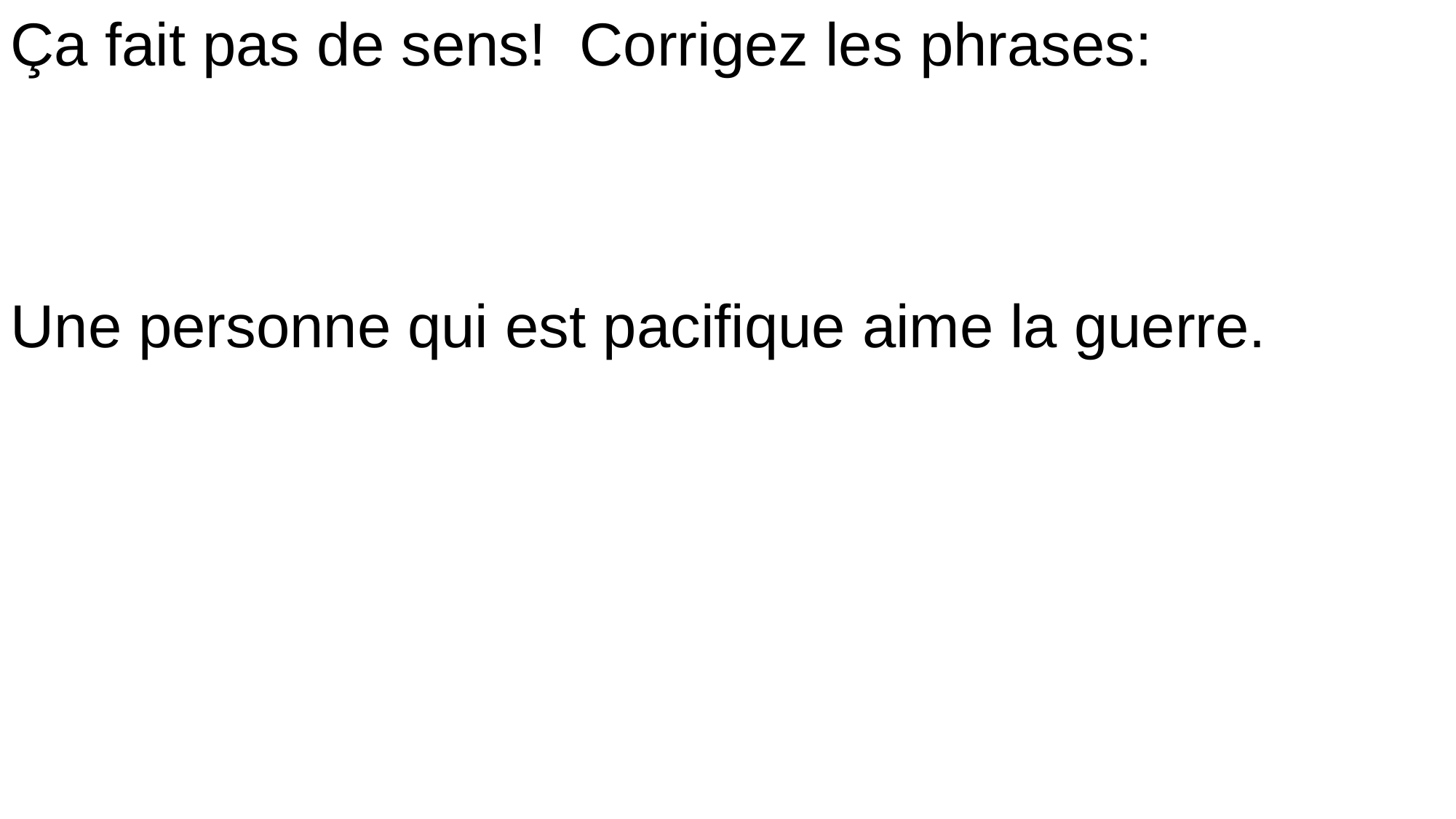

Ça fait pas de sens!  Corrigez les phrases:
Une personne qui est pacifique aime la guerre.